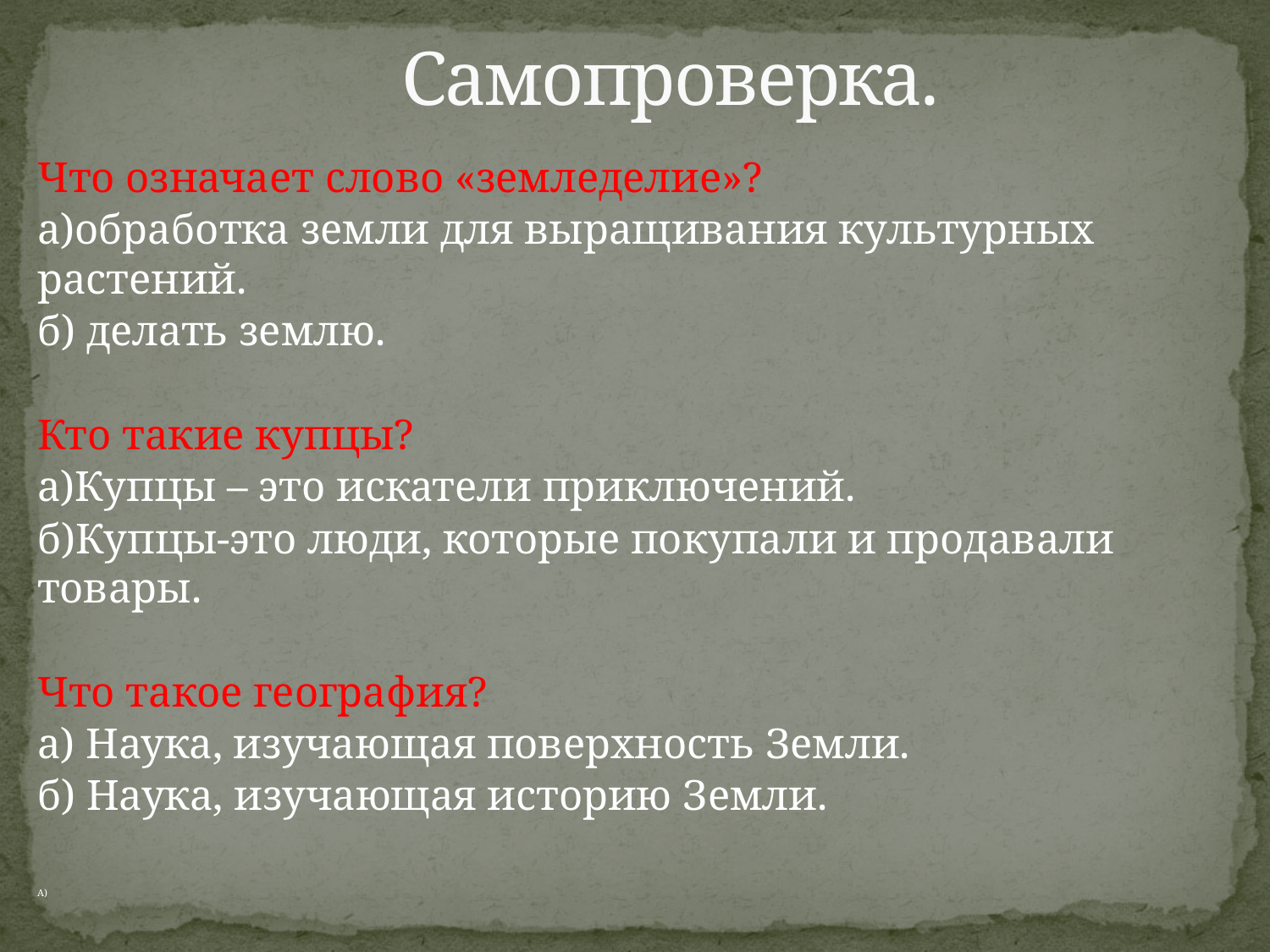

# Самопроверка.

Что означает слово «земледелие»?
а)обработка земли для выращивания культурных растений.
б) делать землю.

Кто такие купцы?
а)Купцы – это искатели приключений.
б)Купцы-это люди, которые покупали и продавали товары.

Что такое география?
а) Наука, изучающая поверхность Земли.
б) Наука, изучающая историю Земли.

А)